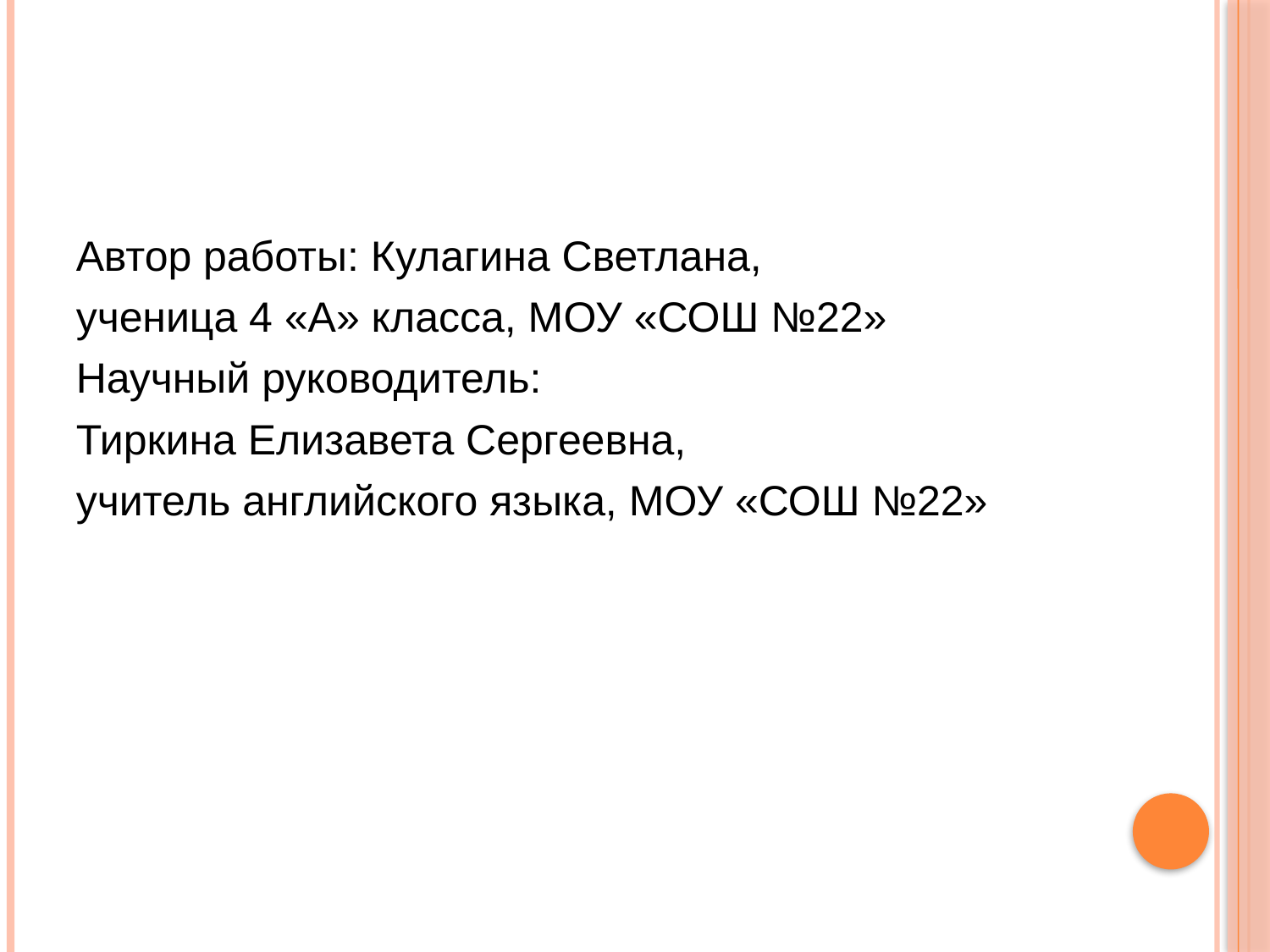

#
Автор работы: Кулагина Светлана,
ученица 4 «А» класса, МОУ «СОШ №22»
Научный руководитель:
Тиркина Елизавета Сергеевна,
учитель английского языка, МОУ «СОШ №22»